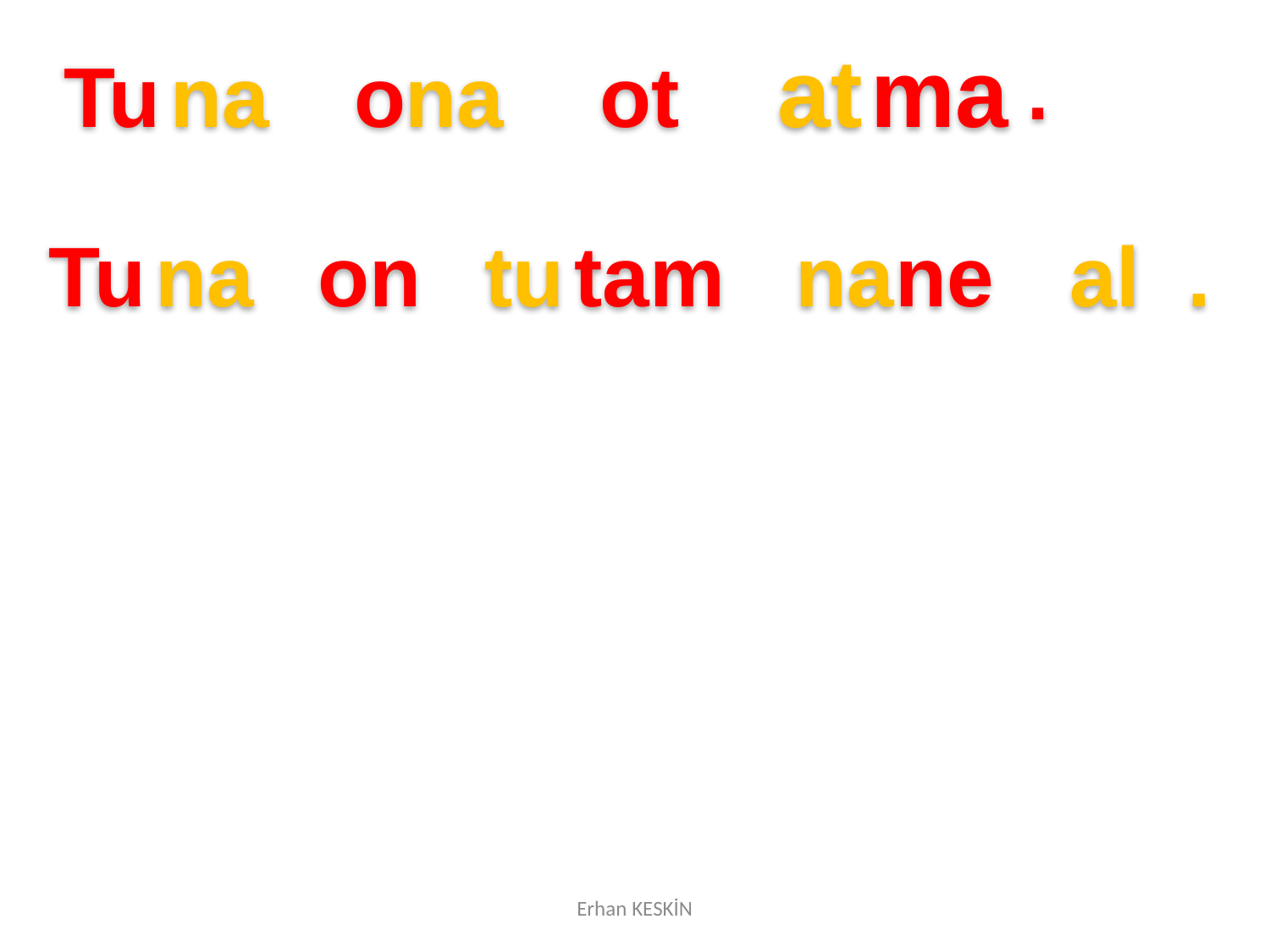

at
ma
Tu
na
o
na
ot
.
Tu
na
on
tu
tam
na
ne
al
.
Erhan KESKİN